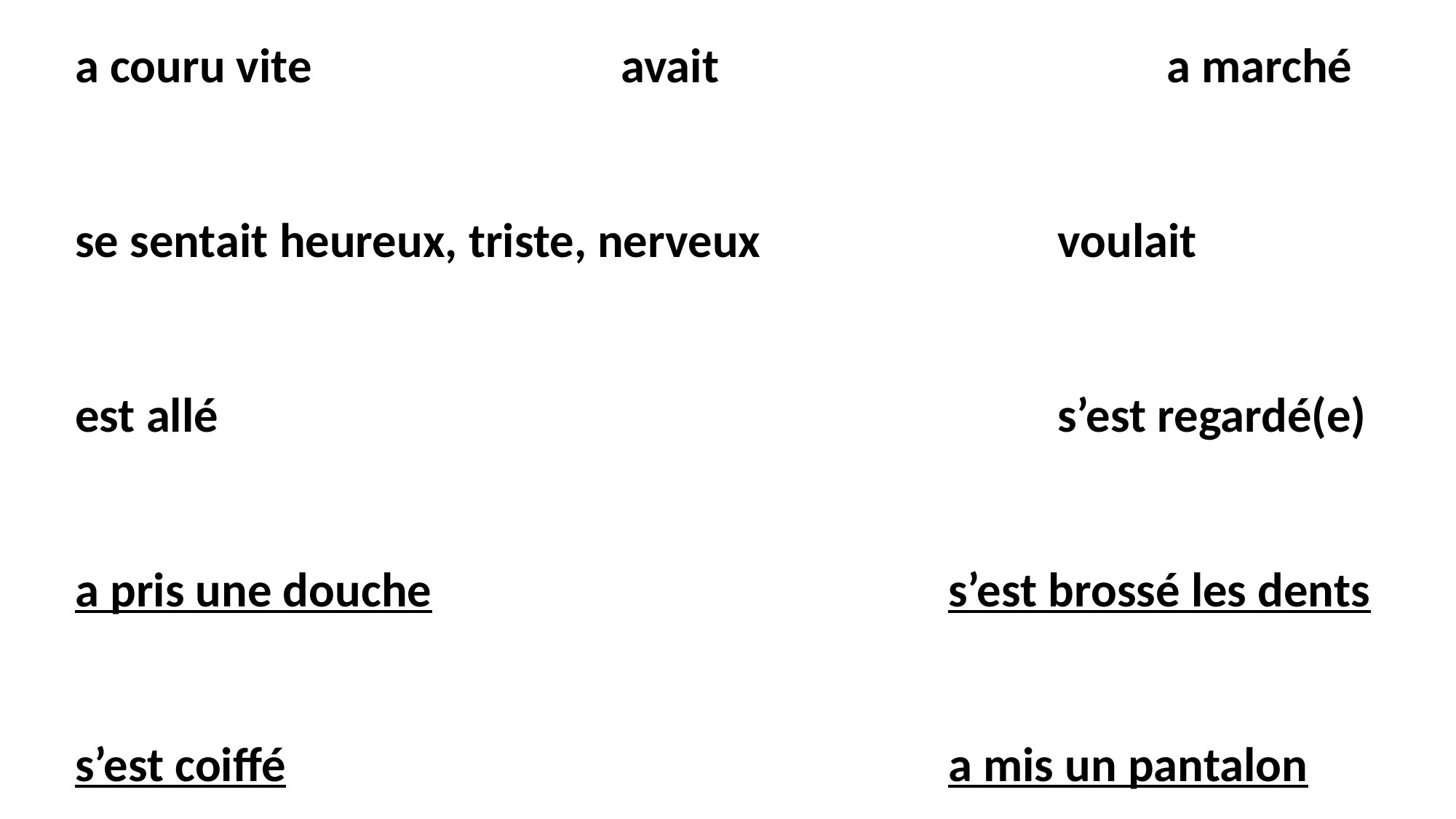

a couru vite			avait					a marché

se sentait heureux, triste, nerveux			voulait

est allé								s’est regardé(e)

a pris une douche					s’est brossé les dents

s’est coiffé							a mis un pantalon